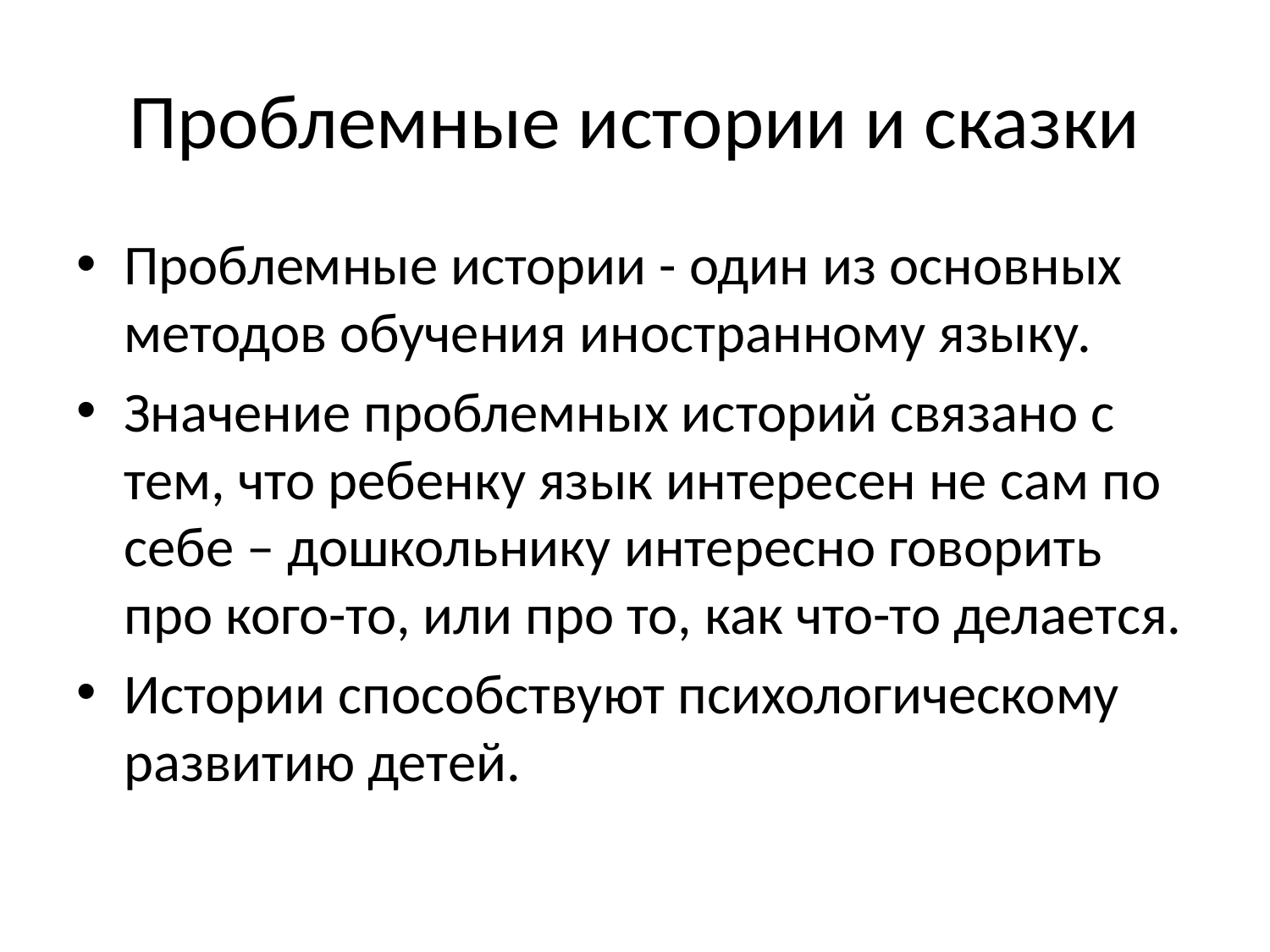

# Проблемные истории и сказки
Проблемные истории - один из основных методов обучения иностранному языку.
Значение проблемных историй связано с тем, что ребенку язык интересен не сам по себе – дошкольнику интересно говорить про кого-то, или про то, как что-то делается.
Истории способствуют психологическому развитию детей.